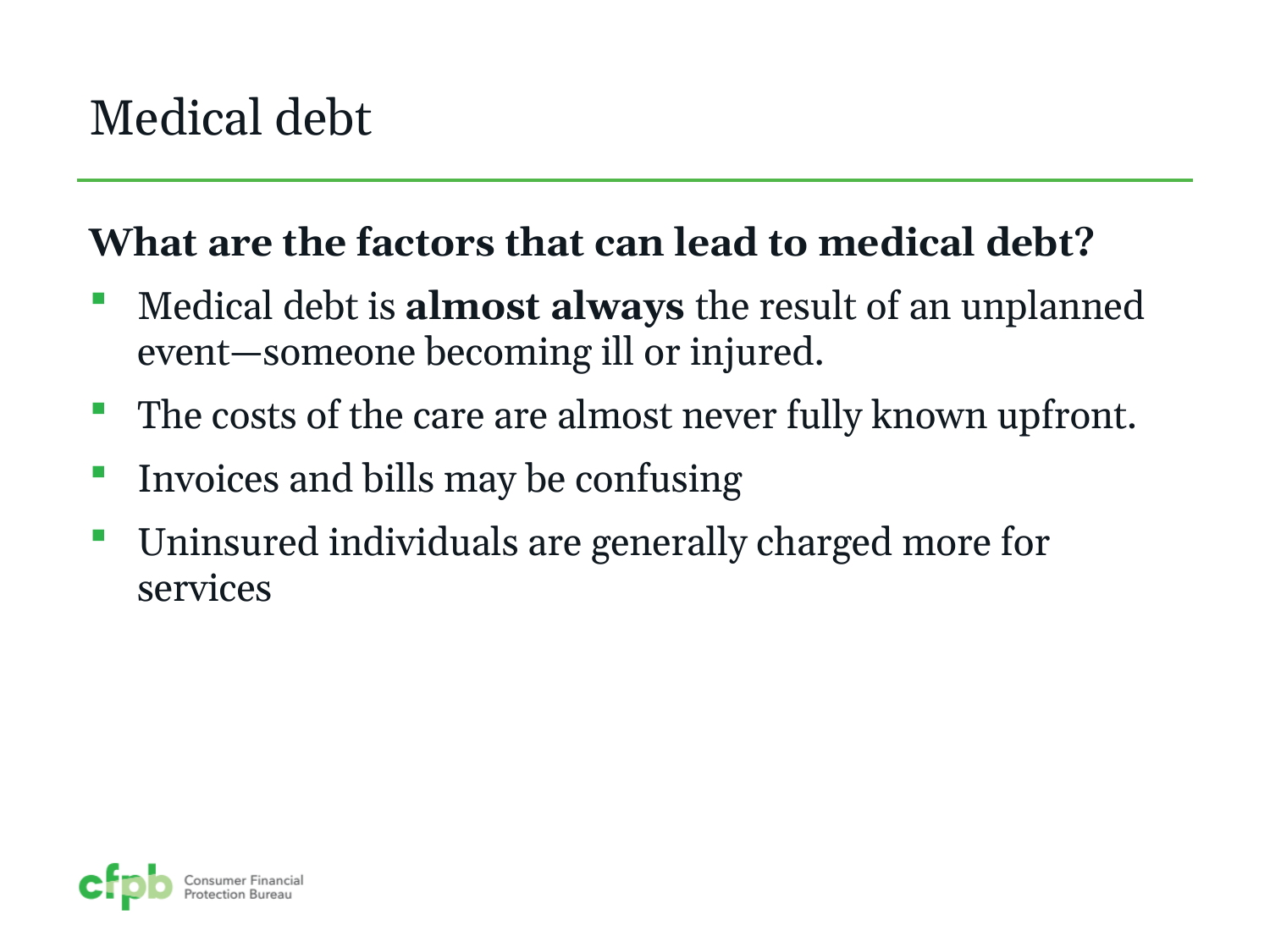

# Medical debt
What are the factors that can lead to medical debt?
Medical debt is almost always the result of an unplanned event—someone becoming ill or injured.
The costs of the care are almost never fully known upfront.
Invoices and bills may be confusing
Uninsured individuals are generally charged more for services